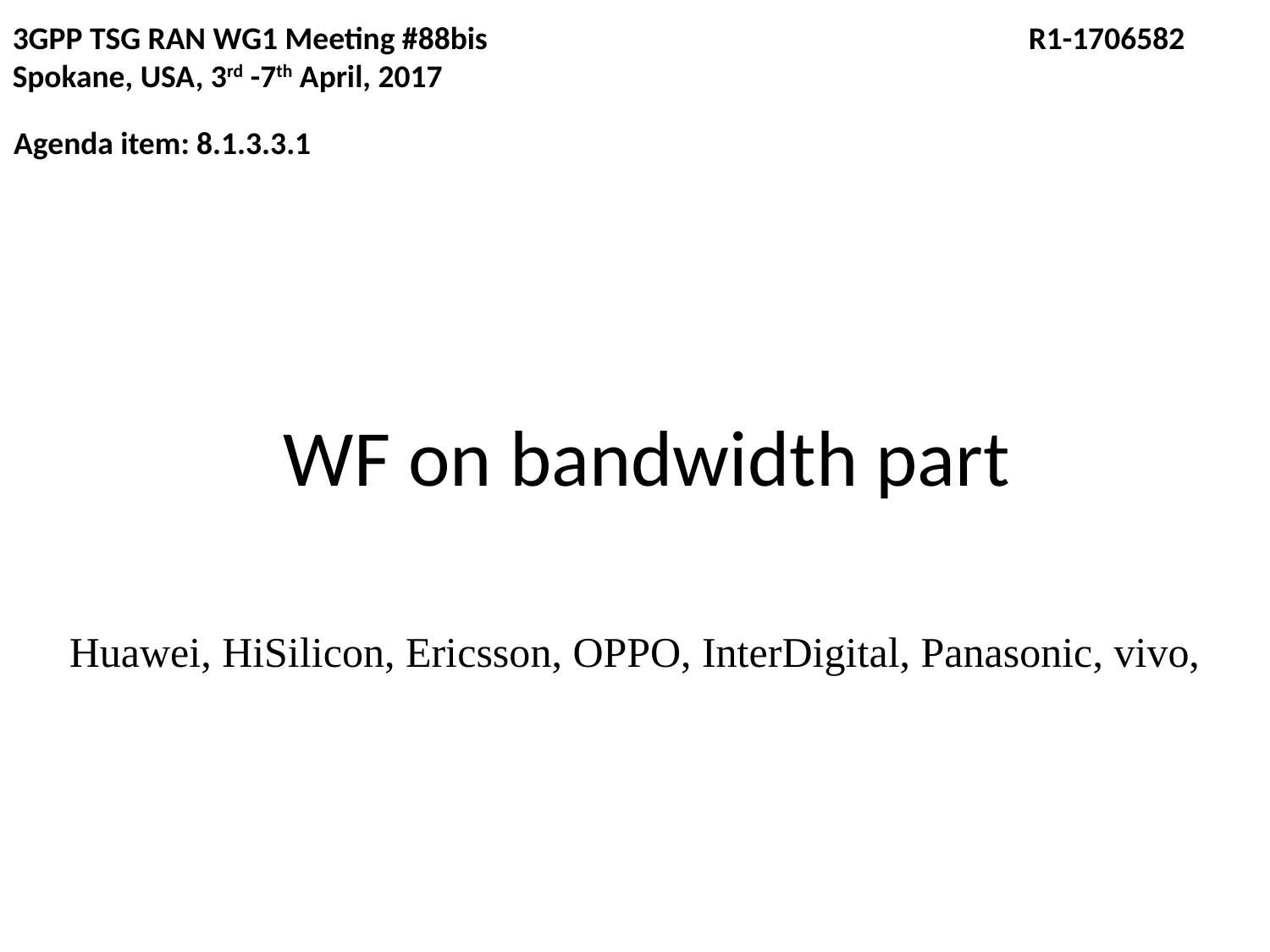

3GPP TSG RAN WG1 Meeting #88bis					R1-1706582
Spokane, USA, 3rd -7th April, 2017
Agenda item: 8.1.3.3.1
# WF on bandwidth part
Huawei, HiSilicon, Ericsson, OPPO, InterDigital, Panasonic, vivo,